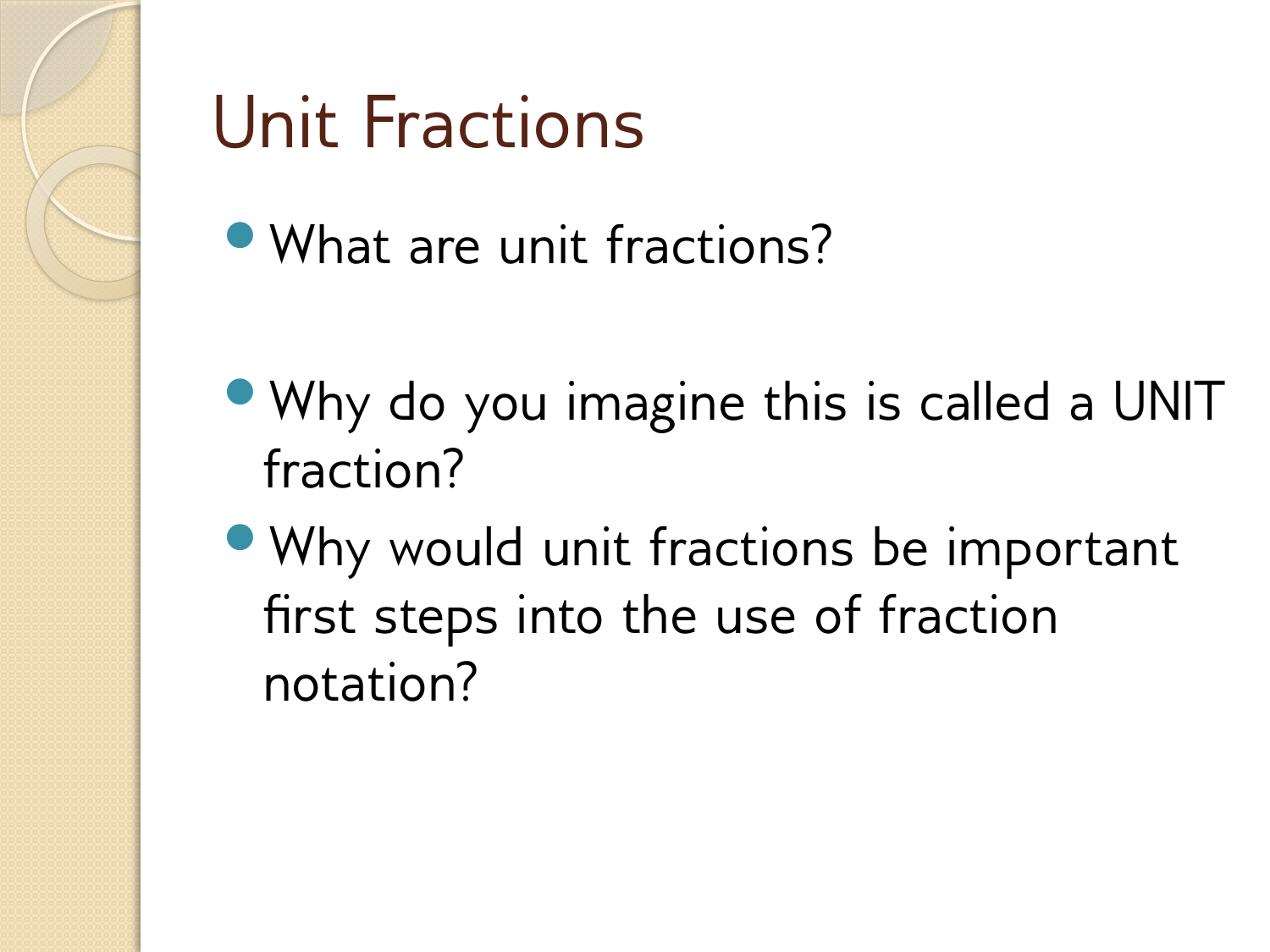

# Unit Fractions
What are unit fractions?

Why do you imagine this is called a UNIT fraction?
Why would unit fractions be important first steps into the use of fraction notation?